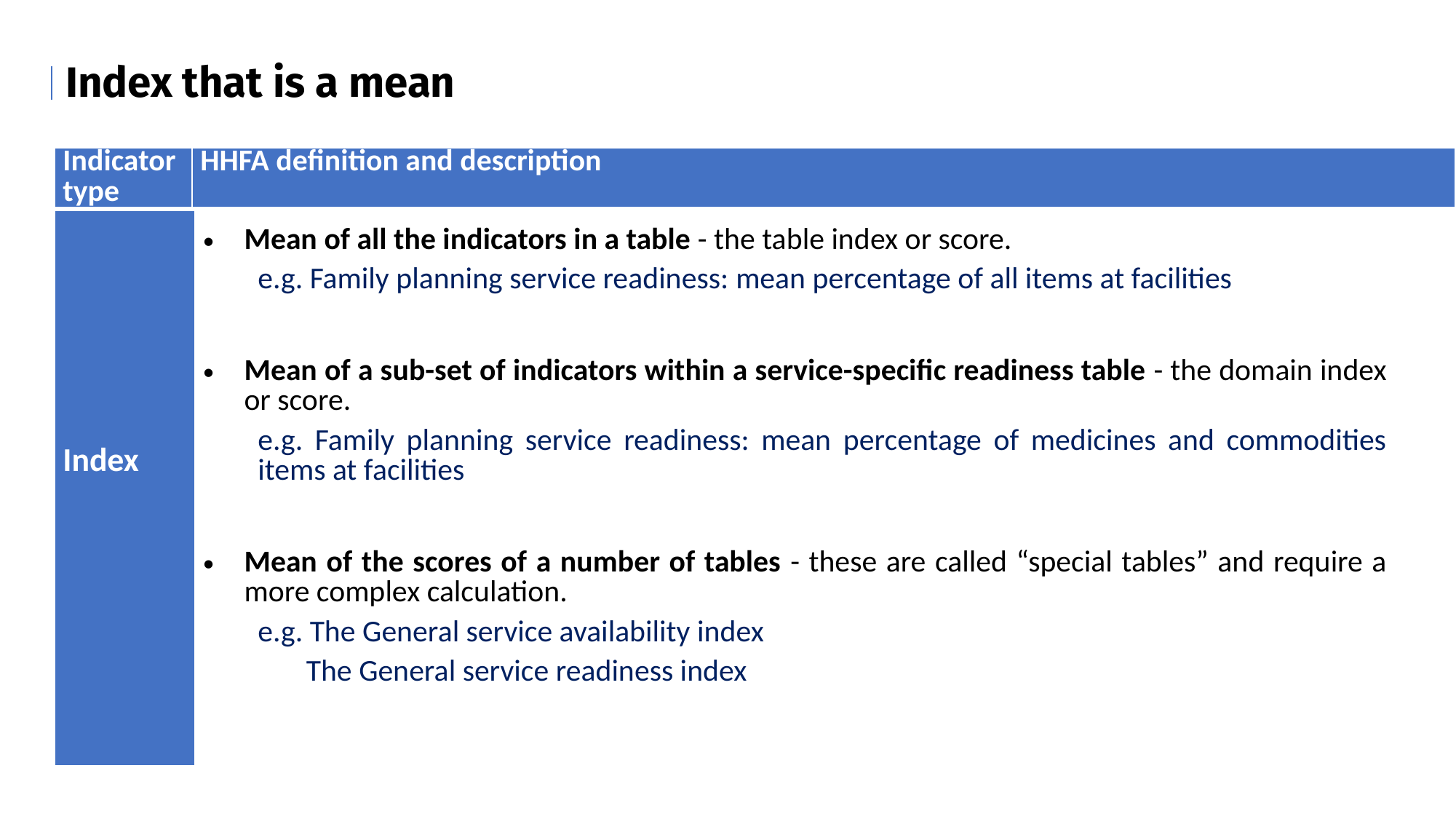

Index that is a mean
| Indicator type | HHFA definition and description |
| --- | --- |
| Index | Mean of all the indicators in a table - the table index or score. e.g. Family planning service readiness: mean percentage of all items at facilities Mean of a sub-set of indicators within a service-specific readiness table - the domain index or score. e.g. Family planning service readiness: mean percentage of medicines and commodities items at facilities Mean of the scores of a number of tables - these are called “special tables” and require a more complex calculation. e.g. The General service availability index The General service readiness index |
| --- | --- |